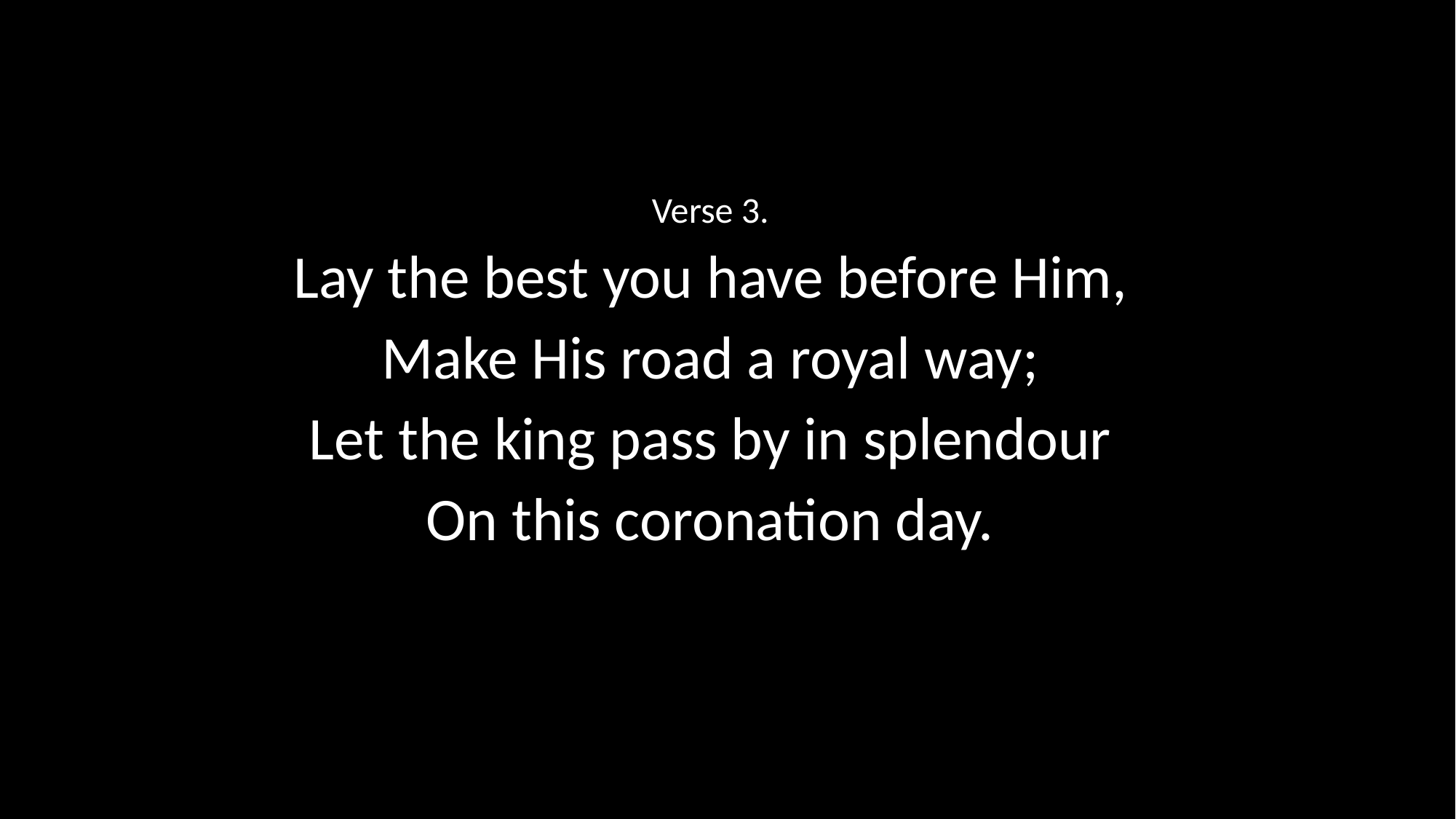

Verse 3.
Lay the best you have before Him,
Make His road a royal way;
Let the king pass by in splendour
On this coronation day.